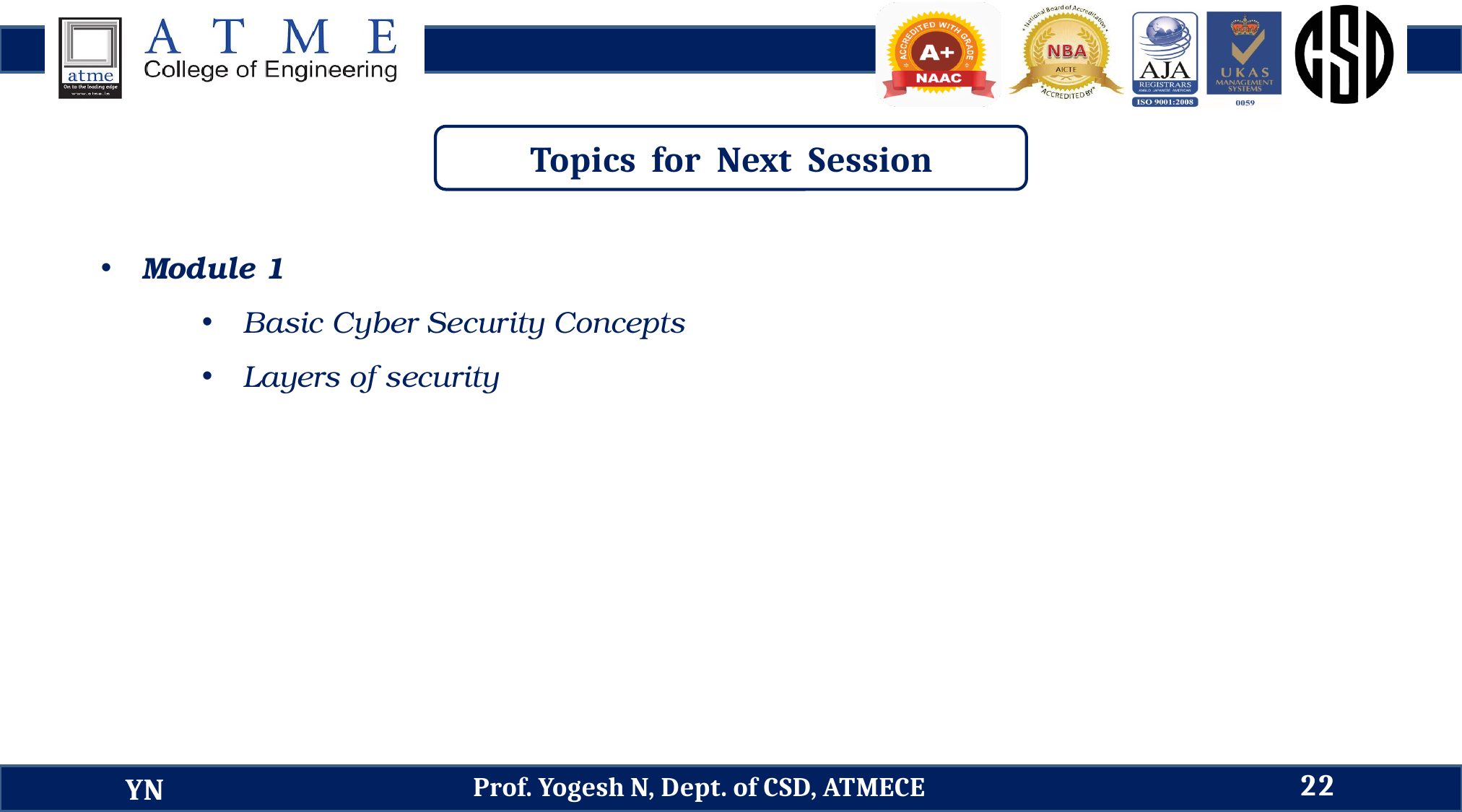

Topics  for  Next  Session
Module 1
Basic Cyber Security Concepts
Layers of security
22
Prof. Yogesh N, Dept. of CSD, ATMECE
YN